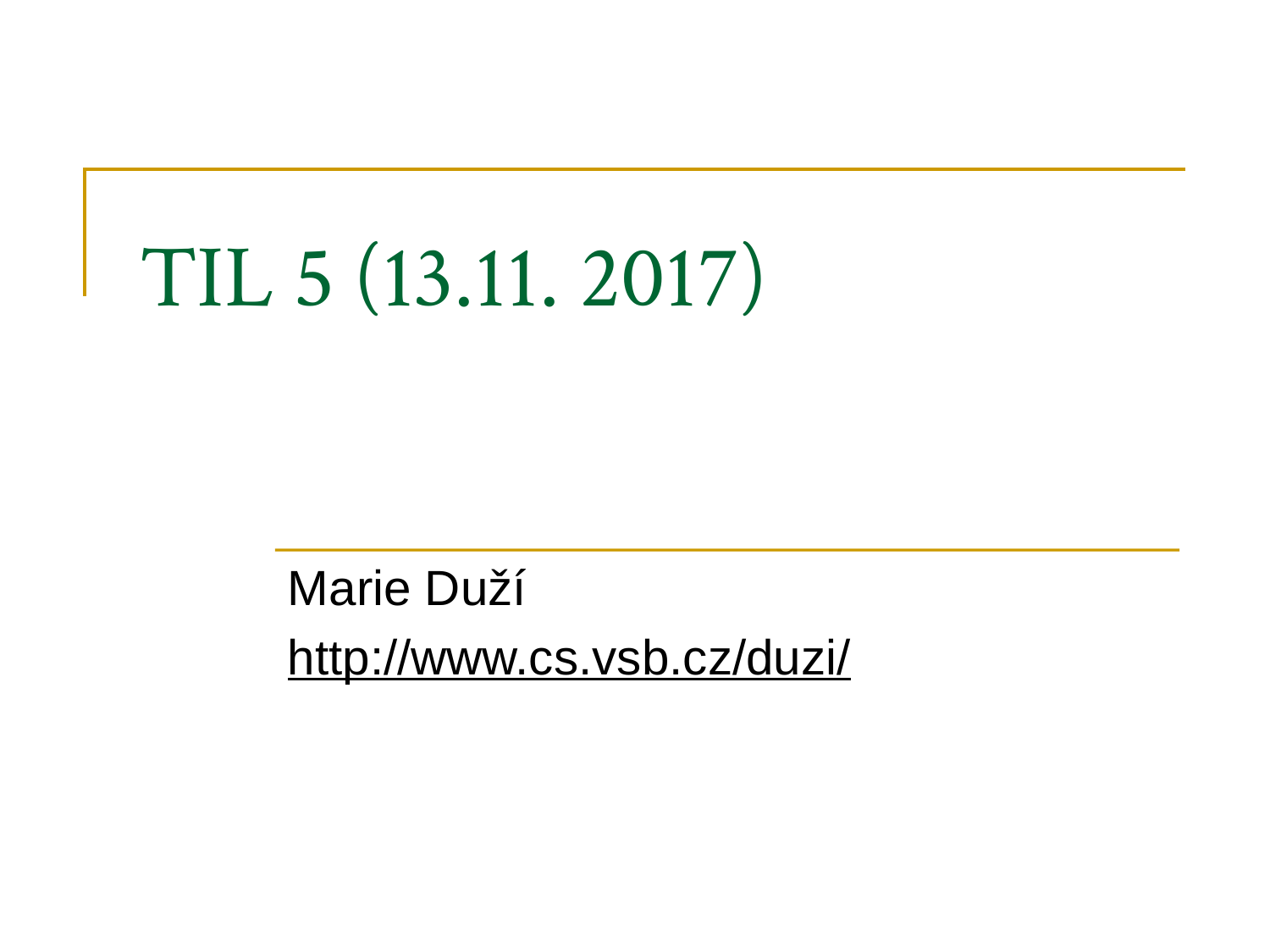

# TIL 5 (13.11. 2017)
Marie Duží
http://www.cs.vsb.cz/duzi/